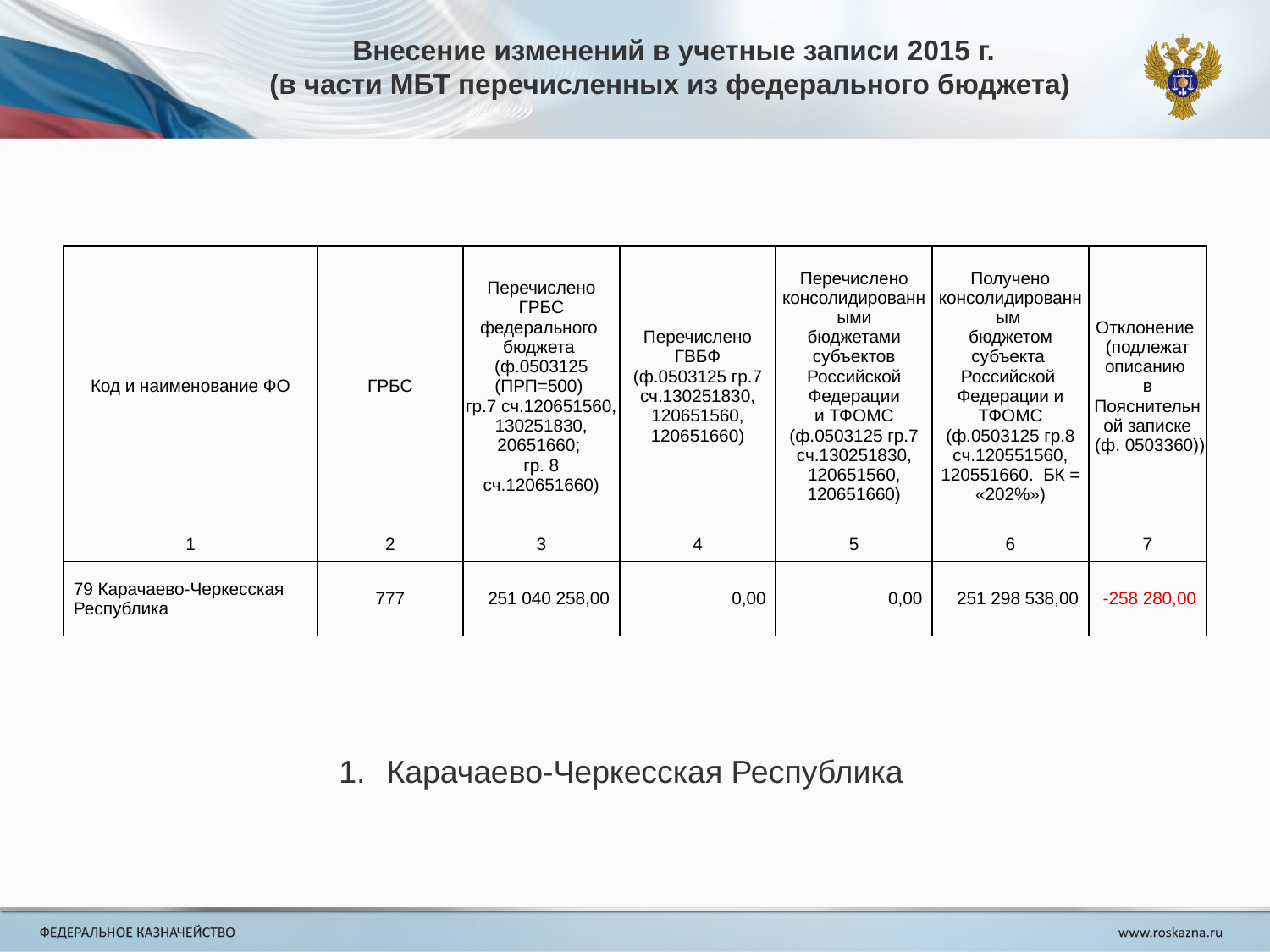

Внесение изменений в учетные записи 2015 г.
         (в части МБТ перечисленных из федерального бюджета)
| Код и наименование ФО | ГРБС | Перечислено ГРБС федерального бюджета (ф.0503125 (ПРП=500) гр.7 сч.120651560, 130251830, 20651660; гр. 8 сч.120651660) | Перечислено ГВБФ (ф.0503125 гр.7 сч.130251830, 120651560, 120651660) | Перечислено консолидированными бюджетами субъектов Российской Федерации и ТФОМС (ф.0503125 гр.7 сч.130251830, 120651560, 120651660) | Получено консолидированным бюджетом субъекта Российской Федерации и ТФОМС (ф.0503125 гр.8 сч.120551560, 120551660. БК = «202%») | Отклонение (подлежат описанию в Пояснительной записке (ф. 0503360)) |
| --- | --- | --- | --- | --- | --- | --- |
| 1 | 2 | 3 | 4 | 5 | 6 | 7 |
| 79 Карачаево-Черкесская Республика | 777 | 251 040 258,00 | 0,00 | 0,00 | 251 298 538,00 | -258 280,00 |
Карачаево-Черкесская Республика